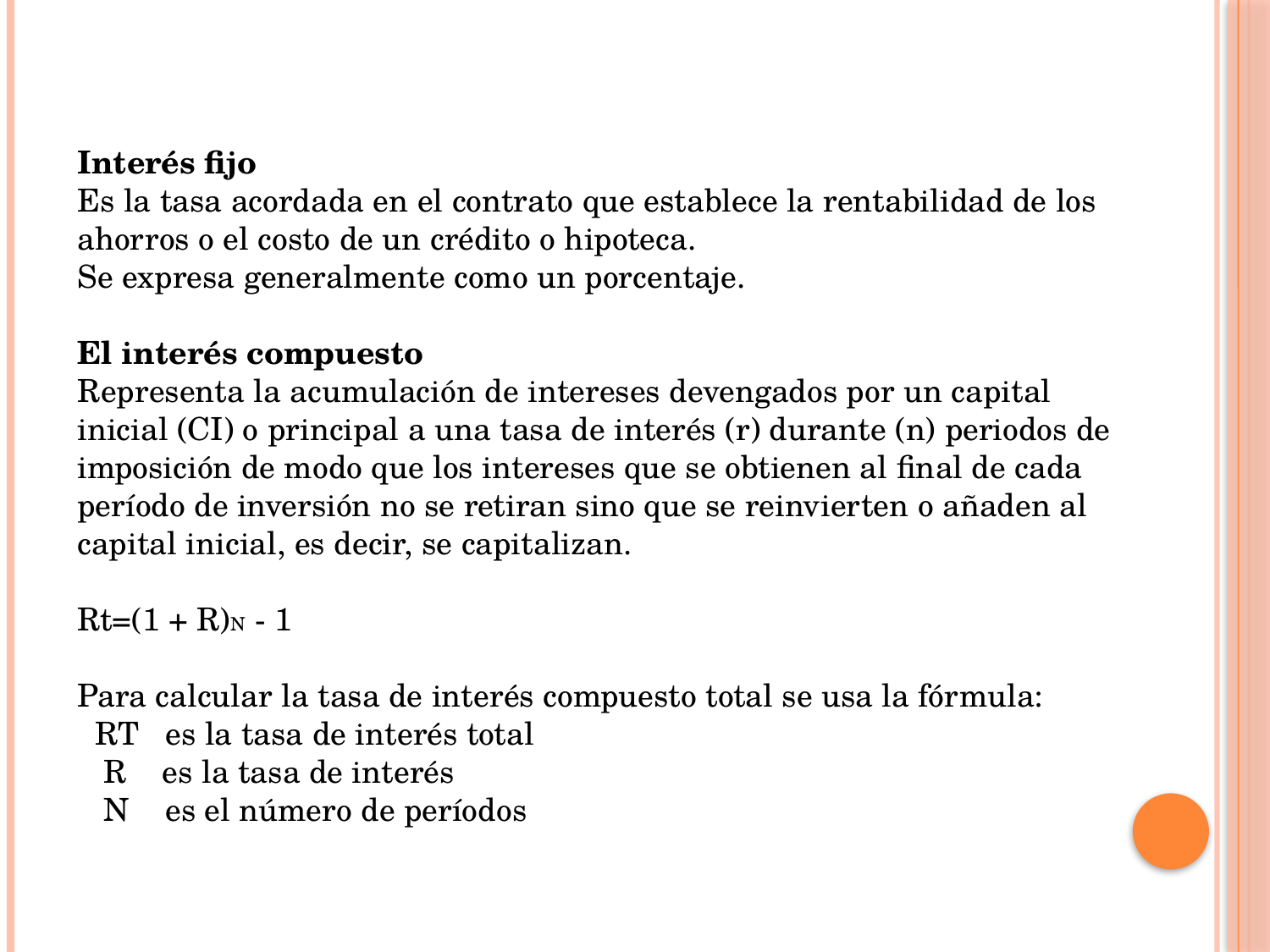

Interés fijo
Es la tasa acordada en el contrato que establece la rentabilidad de los ahorros o el costo de un crédito o hipoteca.
Se expresa generalmente como un porcentaje.

El interés compuesto
Representa la acumulación de intereses devengados por un capital inicial (CI) o principal a una tasa de interés (r) durante (n) periodos de imposición de modo que los intereses que se obtienen al final de cada período de inversión no se retiran sino que se reinvierten o añaden al capital inicial, es decir, se capitalizan.

Rt=(1 + R)N  - 1

Para calcular la tasa de interés compuesto total se usa la fórmula:
  RT   es la tasa de interés total
   R    es la tasa de interés
   N    es el número de períodos